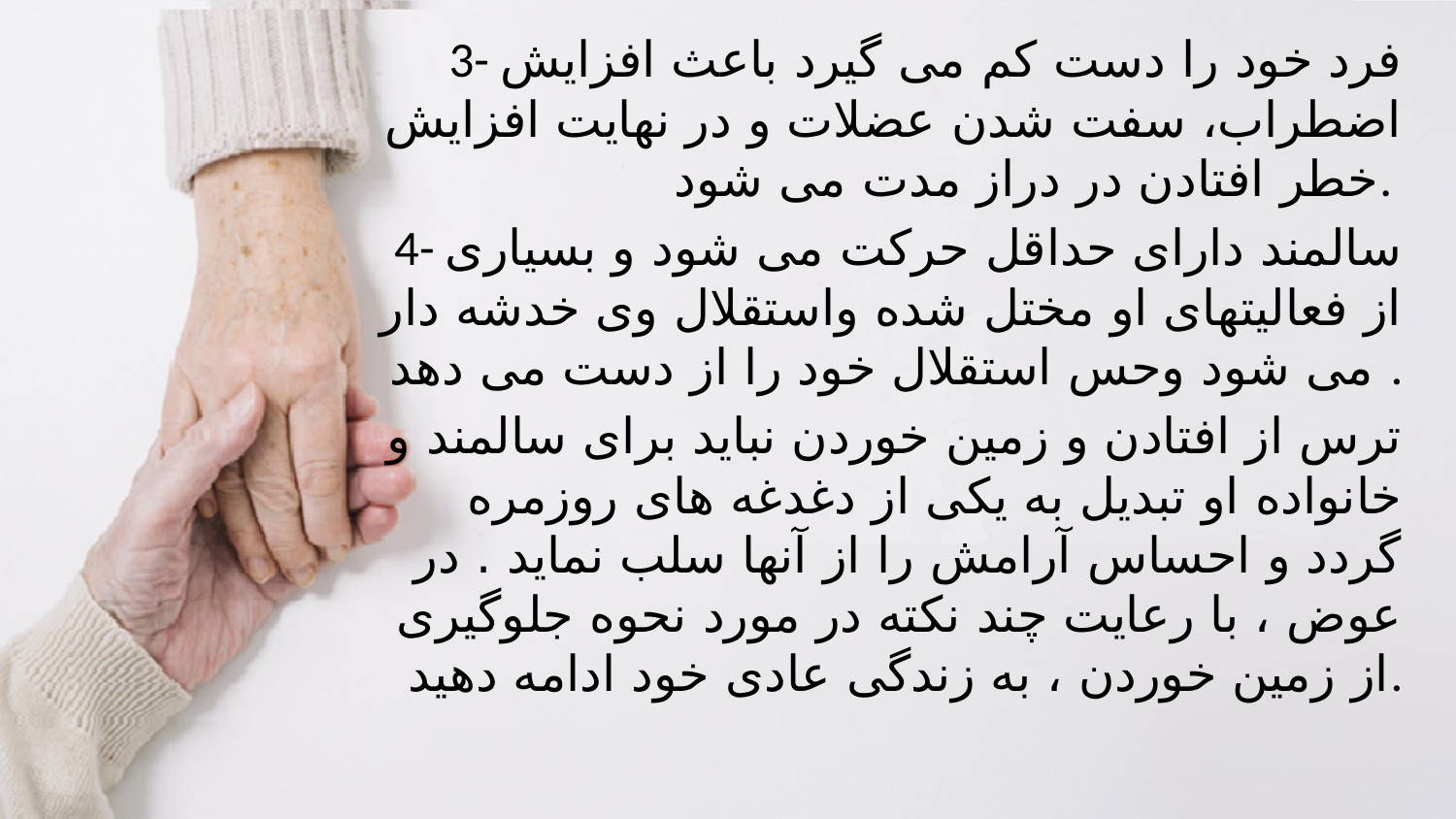

3- فرد خود را دست کم می گیرد باعث افزایش اضطراب، سفت شدن عضلات و در نهایت افزایش خطر افتادن در دراز مدت می شود.
4- سالمند دارای حداقل حرکت می شود و بسیاری از فعالیتهای او مختل شده واستقلال وی خدشه دار می شود وحس استقلال خود را از دست می دهد .
ترس از افتادن و زمین خوردن نباید برای سالمند و خانواده او تبدیل به یکی از دغدغه های روزمره گردد و احساس آرامش را از آنها سلب نماید . در عوض ، با رعایت چند نکته در مورد نحوه جلوگیری از زمین خوردن ، به زندگی عادی خود ادامه دهید.